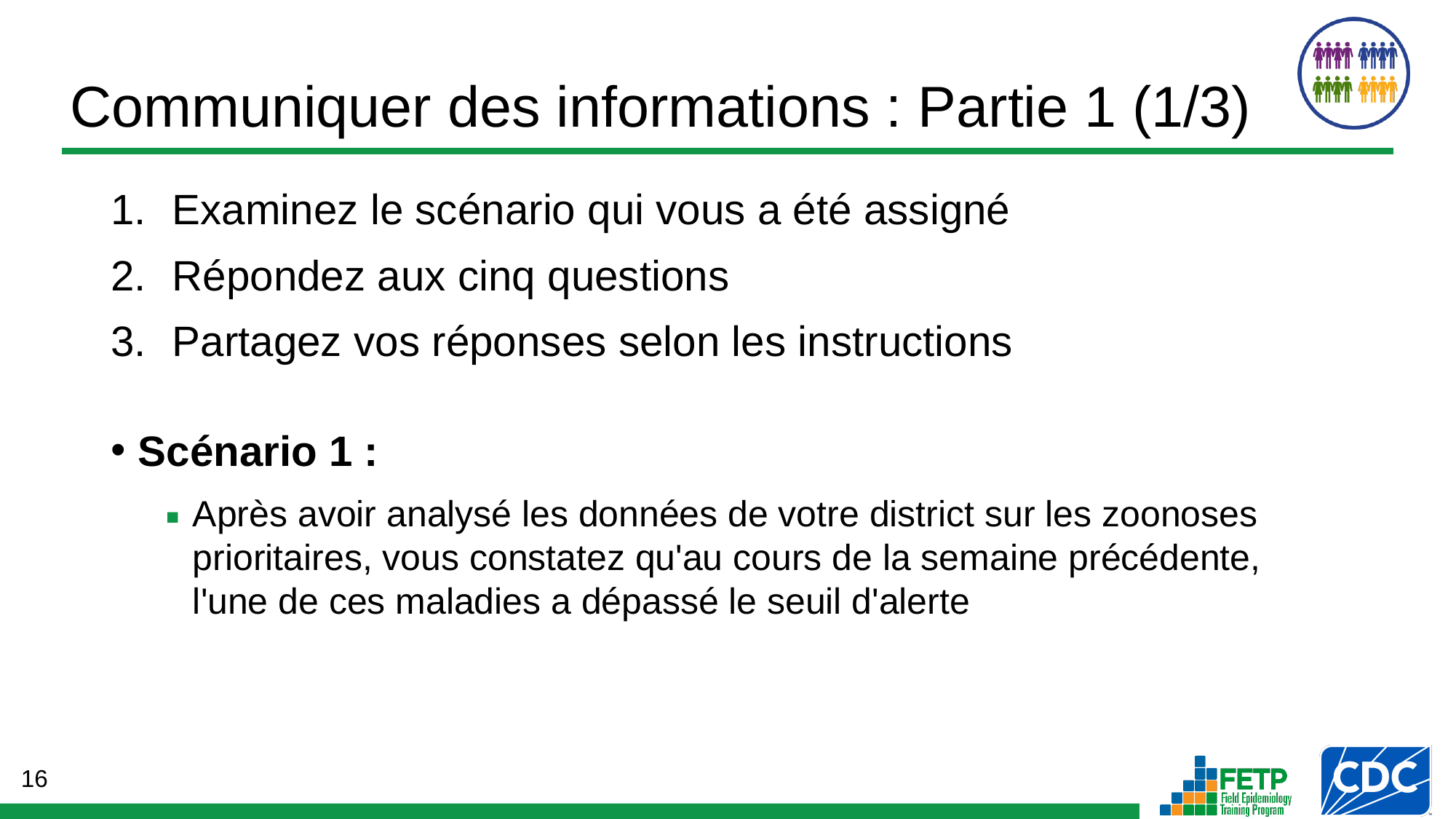

# Communiquer des informations : Partie 1 (1/3)
Examinez le scénario qui vous a été assigné
Répondez aux cinq questions
Partagez vos réponses selon les instructions

Scénario 1 :
Après avoir analysé les données de votre district sur les zoonoses prioritaires, vous constatez qu'au cours de la semaine précédente, l'une de ces maladies a dépassé le seuil d'alerte